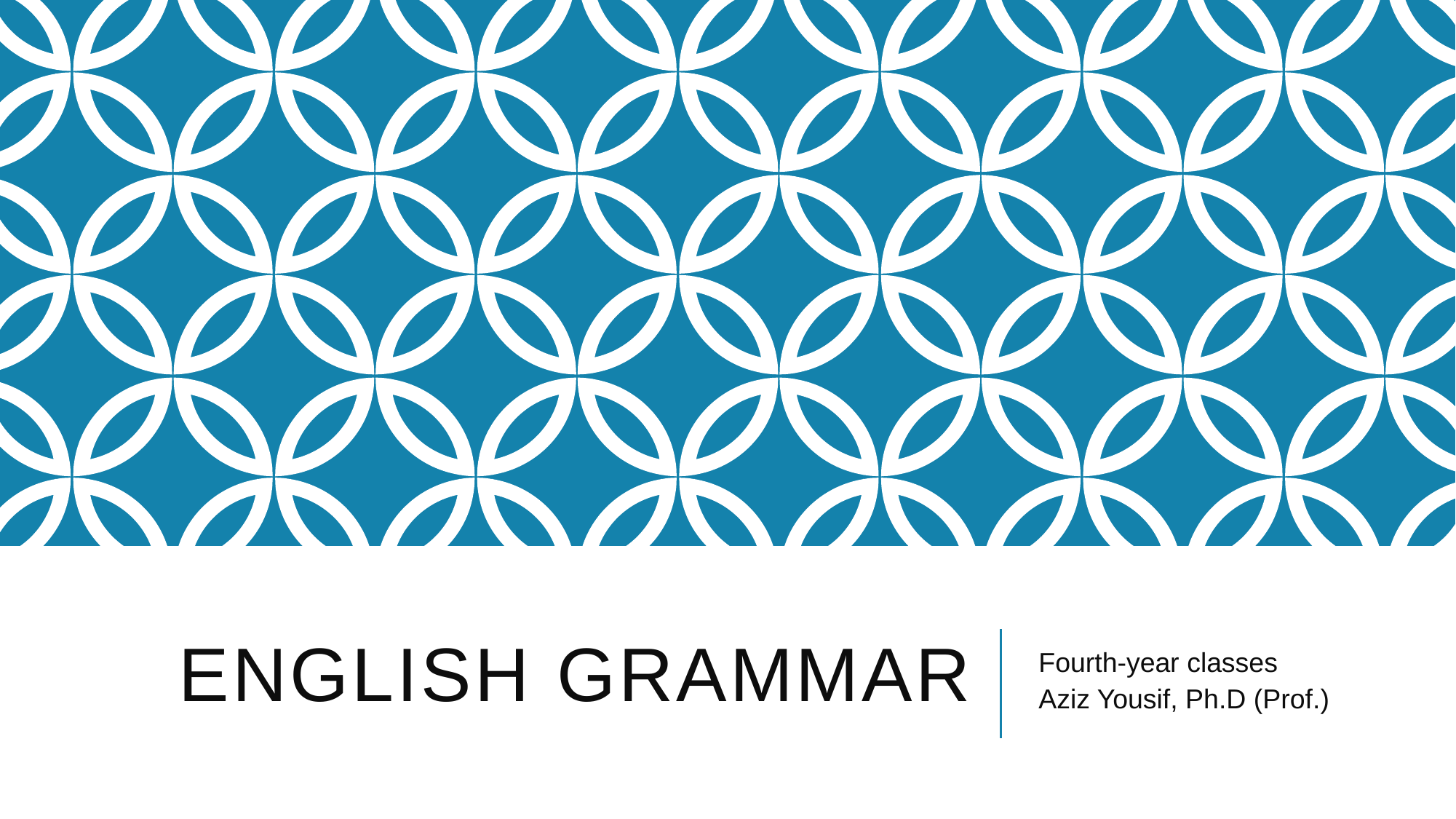

# English Grammar
Fourth-year classes
Aziz Yousif, Ph.D (Prof.)